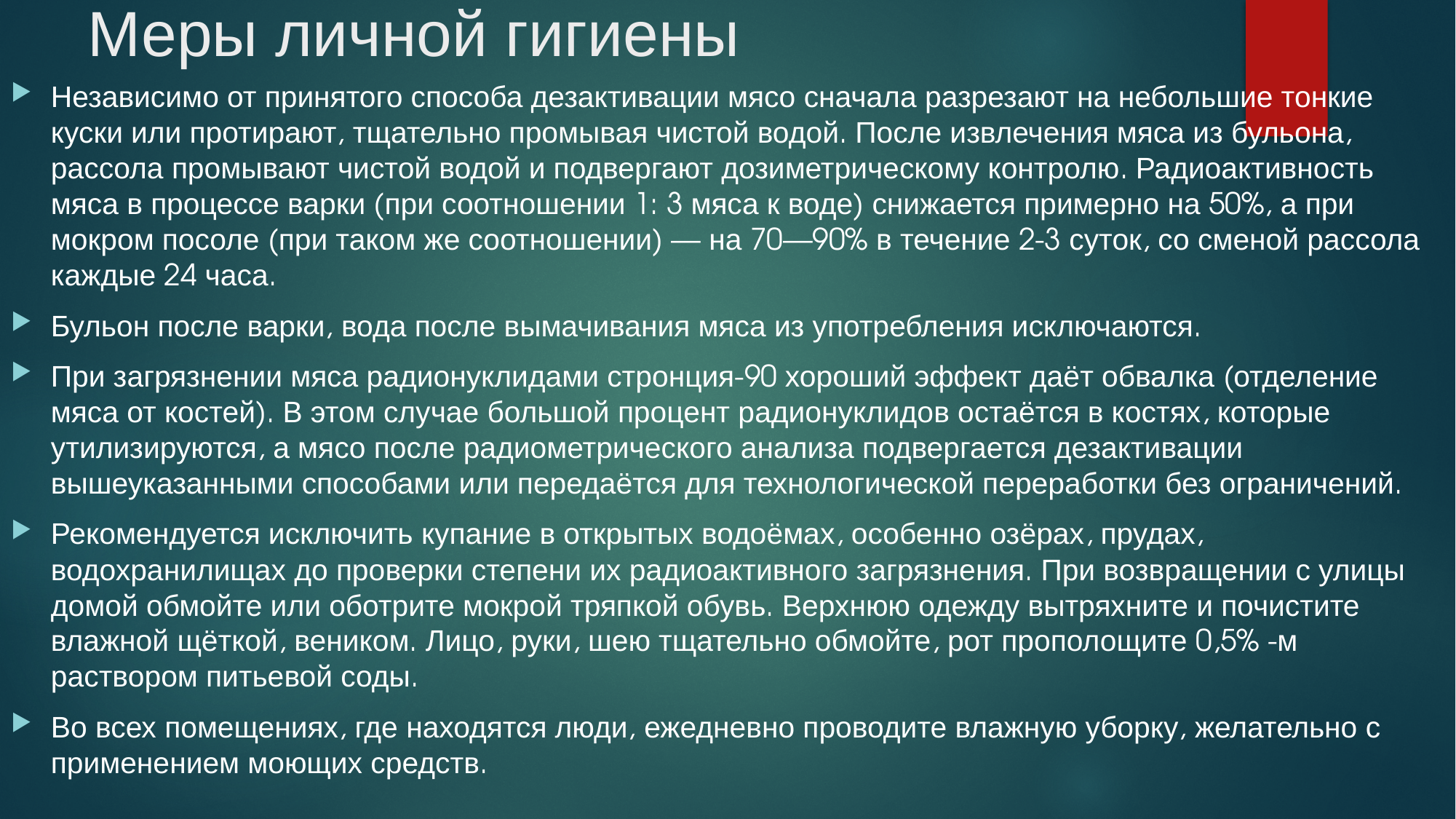

# Меры личной гигиены
Независимо от принятого способа дезактивации мясо сначала разрезают на небольшие тонкие куски или протирают, тщательно промывая чистой водой. После извлечения мяса из бульона, рассола промывают чистой водой и подвергают дозиметрическому контролю. Радиоактивность мяса в процессе варки (при соотношении 1: 3 мяса к воде) снижается примерно на 50%, а при мокром посоле (при таком же соотношении) — на 70—90% в течение 2-3 суток, со сменой рассола каждые 24 часа.
Бульон после варки, вода после вымачивания мяса из употребления исключаются.
При загрязнении мяса радионуклидами стронция-90 хороший эффект даёт обвалка (отделение мяса от костей). В этом случае большой процент радионуклидов остаётся в костях, которые утилизируются, а мясо после радиометрического анализа подвергается дезактивации вышеуказанными способами или передаётся для технологической переработки без ограничений.
Рекомендуется исключить купание в открытых водоёмах, особенно озёрах, прудах, водохранилищах до проверки степени их радиоактивного загрязнения. При возвращении с улицы домой обмойте или оботрите мокрой тряпкой обувь. Верхнюю одежду вытряхните и почистите влажной щёткой, веником. Лицо, руки, шею тщательно обмойте, рот прополощите 0,5% -м раствором питьевой соды.
Во всех помещениях, где находятся люди, ежедневно проводите влажную уборку, желательно с применением моющих средств.